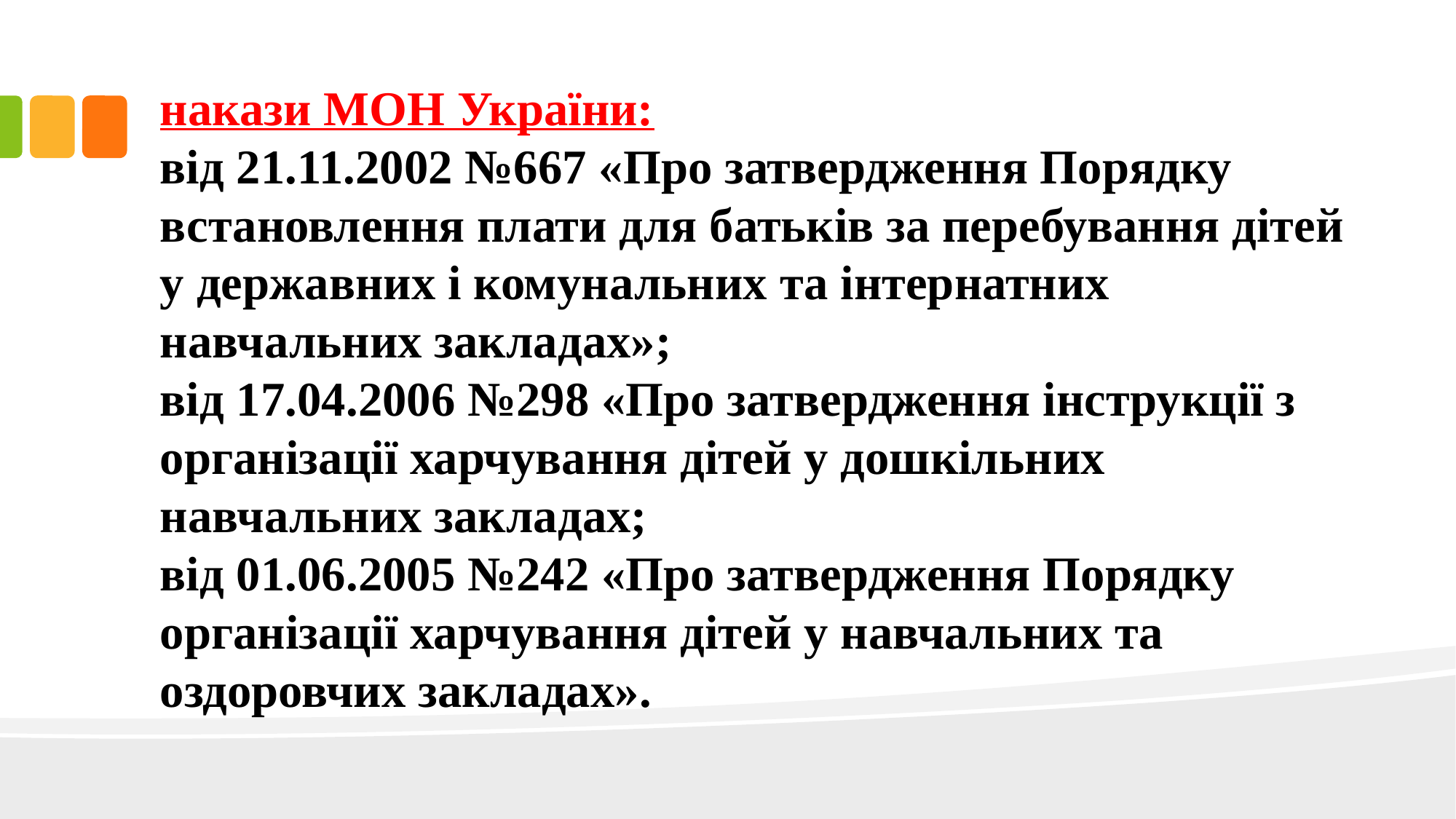

# накази МОН України: від 21.11.2002 №667 «Про затвердження Порядку встановлення плати для батьків за перебування дітей у державних і комунальних та інтернатних навчальних закладах»; від 17.04.2006 №298 «Про затвердження інструкції з організації харчування дітей у дошкільних навчальних закладах; від 01.06.2005 №242 «Про затвердження Порядку організації харчування дітей у навчальних та оздоровчих закладах».